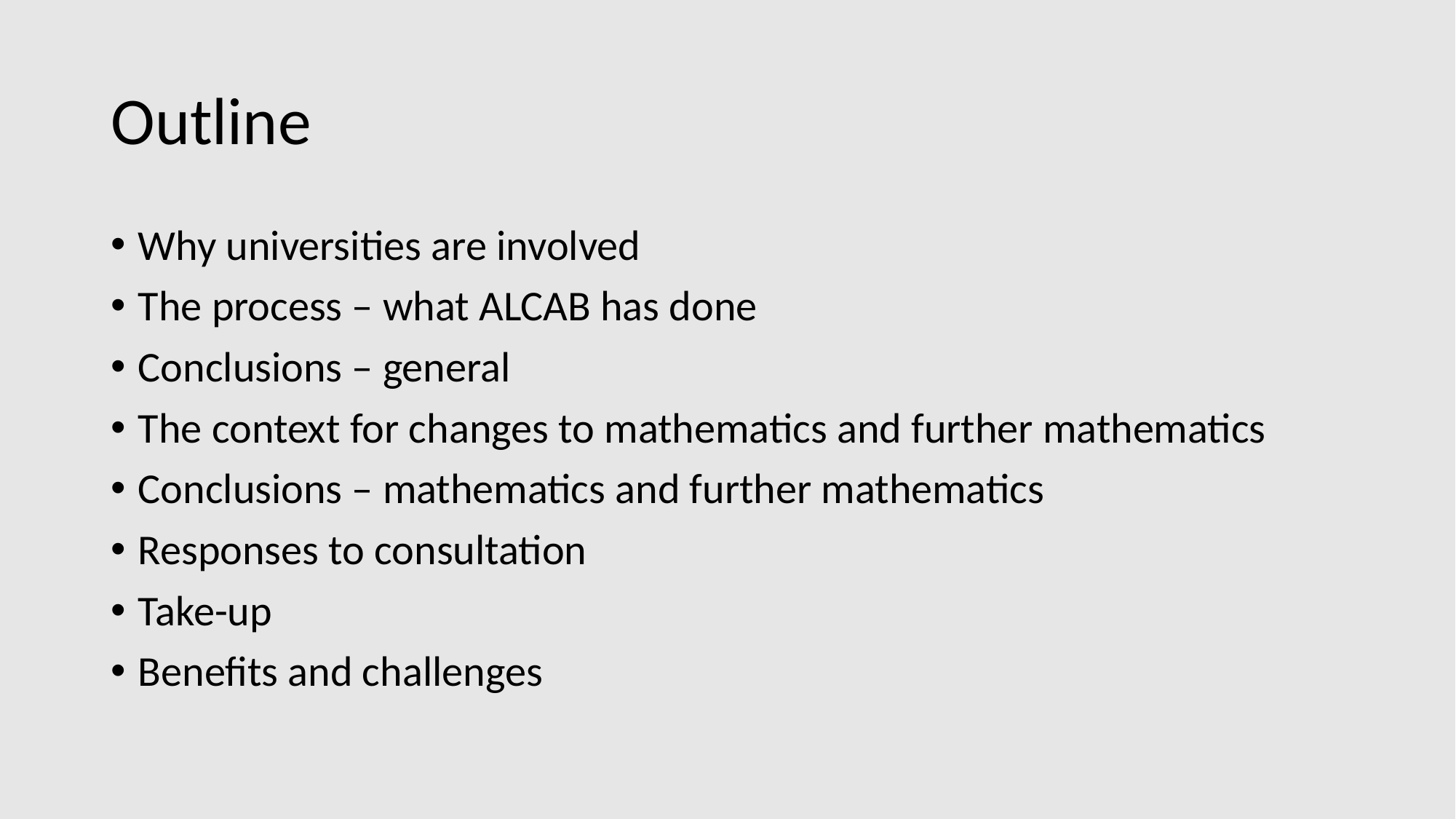

# Outline
Why universities are involved
The process – what ALCAB has done
Conclusions – general
The context for changes to mathematics and further mathematics
Conclusions – mathematics and further mathematics
Responses to consultation
Take-up
Benefits and challenges